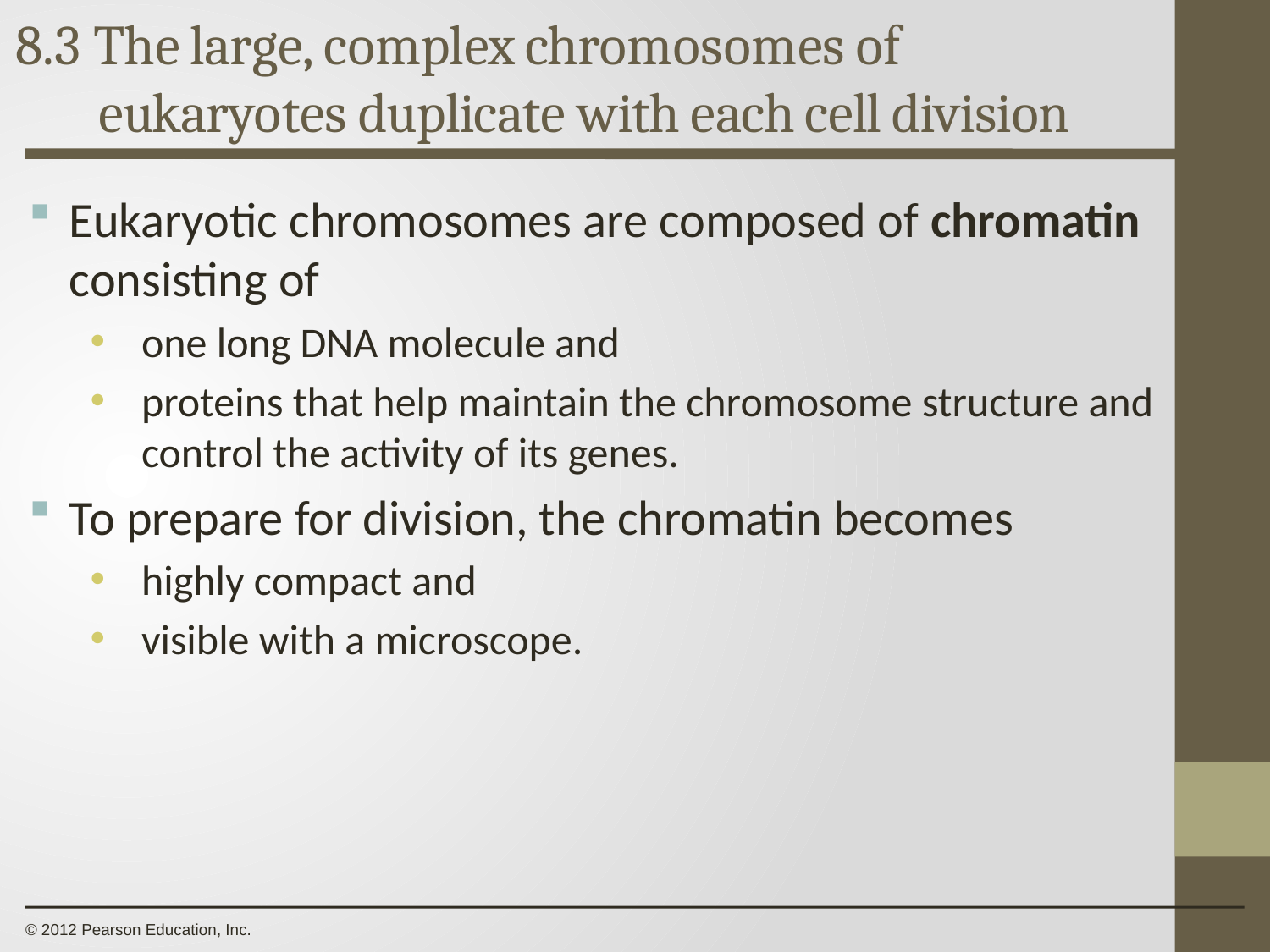

8.3 The large, complex chromosomes of
eukaryotes duplicate with each cell division
0

Eukaryotic chromosomes are composed of chromatin consisting of
one long DNA molecule and
proteins that help maintain the chromosome structure and control the activity of its genes.
To prepare for division, the chromatin becomes
highly compact and
visible with a microscope.

© 2012 Pearson Education, Inc.